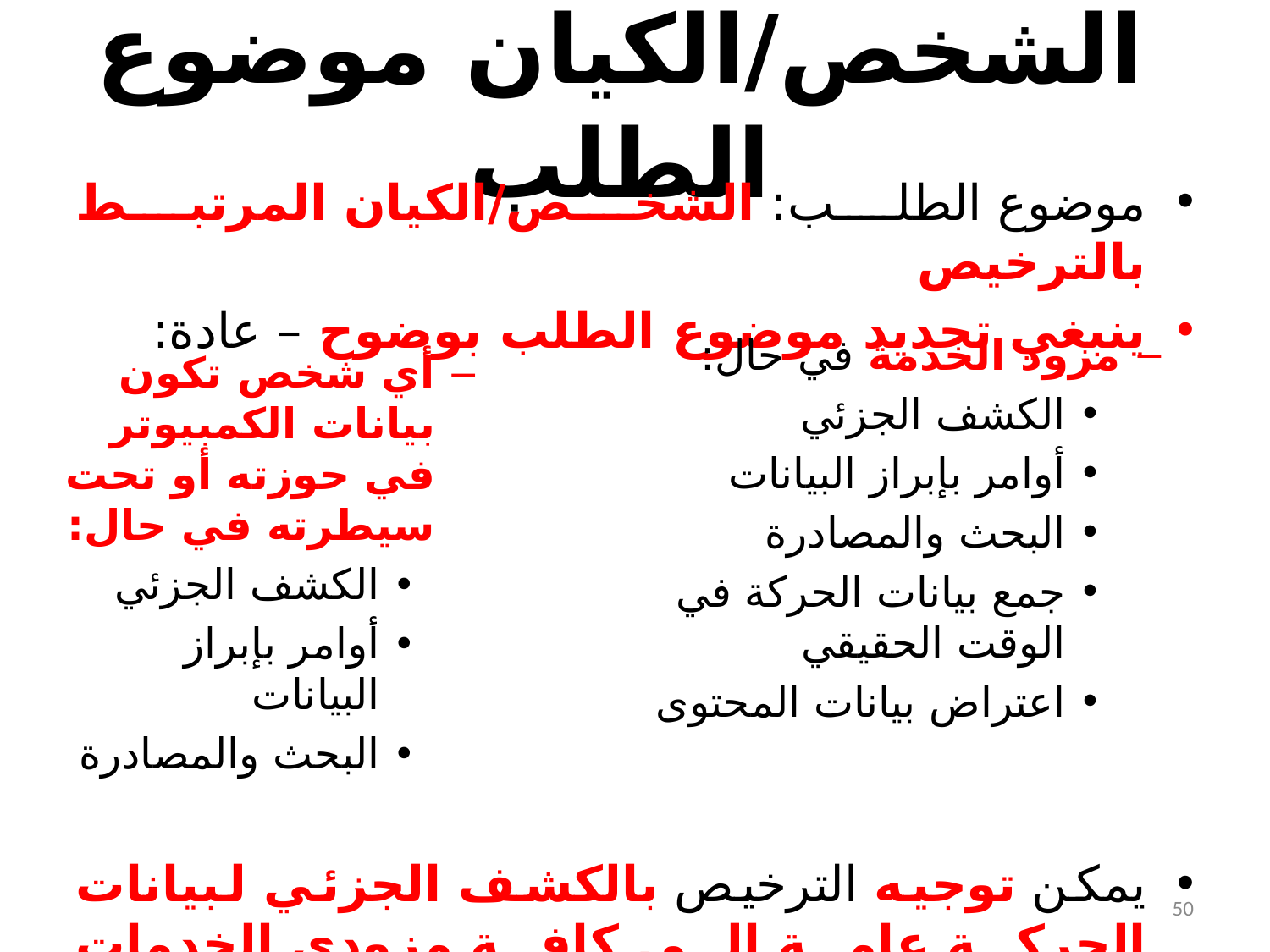

# الشخص/الكيان موضوع الطلب
موضوع الطلب: الشخص/الكيان المرتبط بالترخيص
ينبغي تحديد موضوع الطلب بوضوح – عادة:

يمكن توجيه الترخيص بالكشف الجزئي لبيانات الحركة عامة إلى كافة مزودي الخدمات المعنيين
مزود الخدمة في حال:
الكشف الجزئي
أوامر بإبراز البيانات
البحث والمصادرة
جمع بيانات الحركة في الوقت الحقيقي
اعتراض بيانات المحتوى
أي شخص تكون بيانات الكمبيوتر في حوزته أو تحت سيطرته في حال:
الكشف الجزئي
أوامر بإبراز البيانات
البحث والمصادرة
50